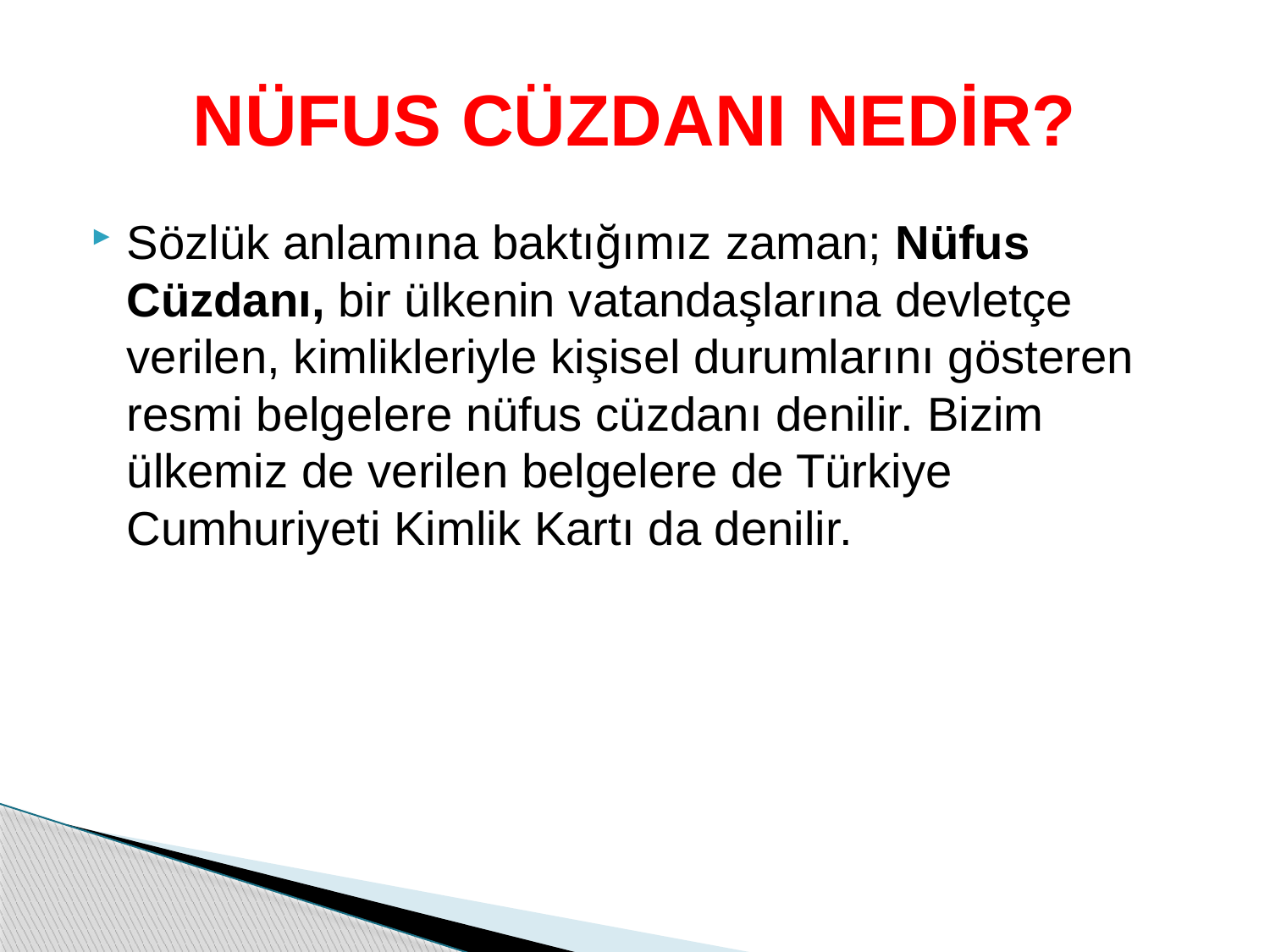

# NÜFUS CÜZDANI NEDİR?
Sözlük anlamına baktığımız zaman; Nüfus Cüzdanı, bir ülkenin vatandaşlarına devletçe verilen, kimlikleriyle kişisel durumlarını gösteren resmi belgelere nüfus cüzdanı denilir. Bizim ülkemiz de verilen belgelere de Türkiye Cumhuriyeti Kimlik Kartı da denilir.